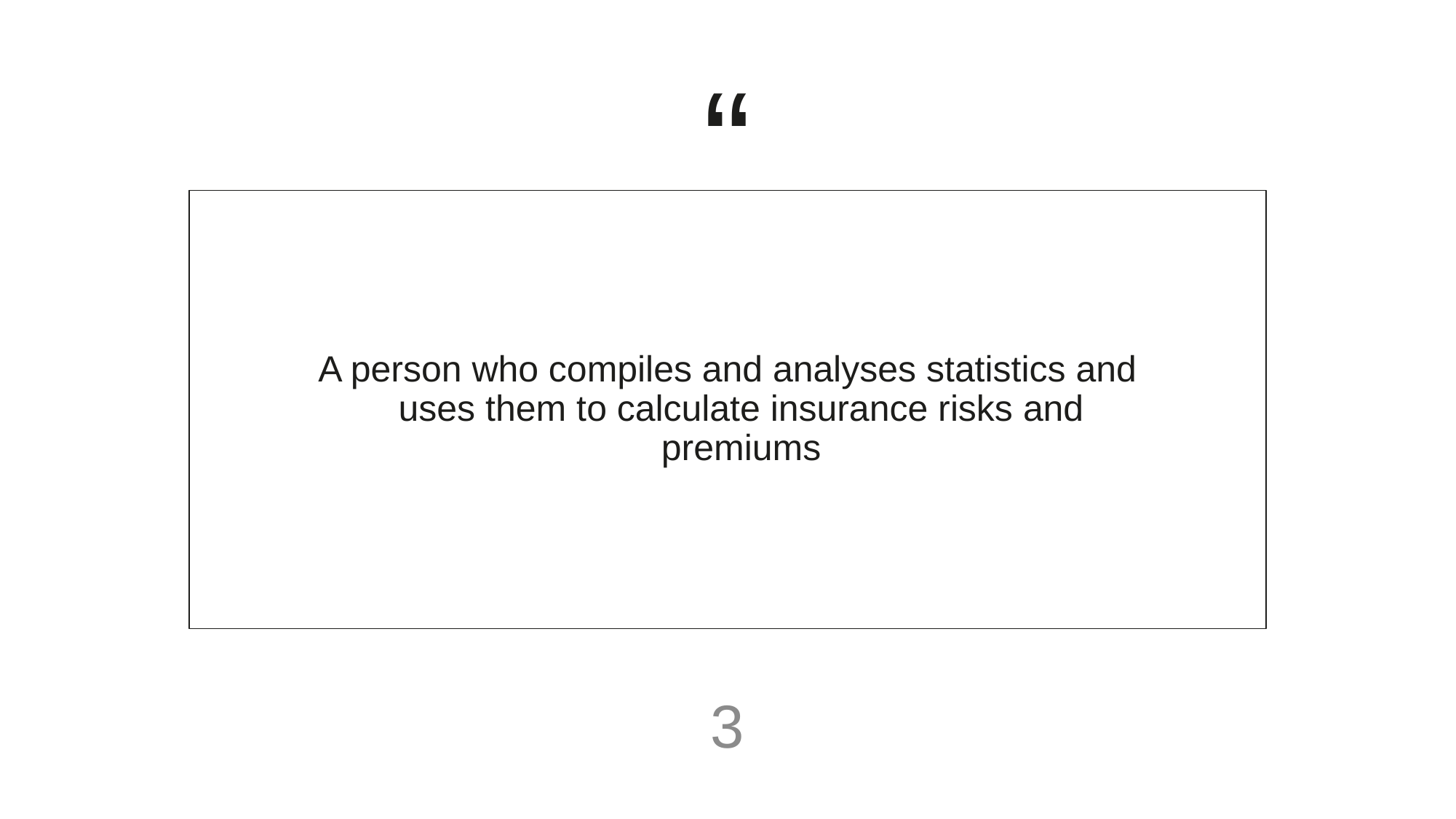

A person who compiles and analyses statistics and uses them to calculate insurance risks and premiums
3